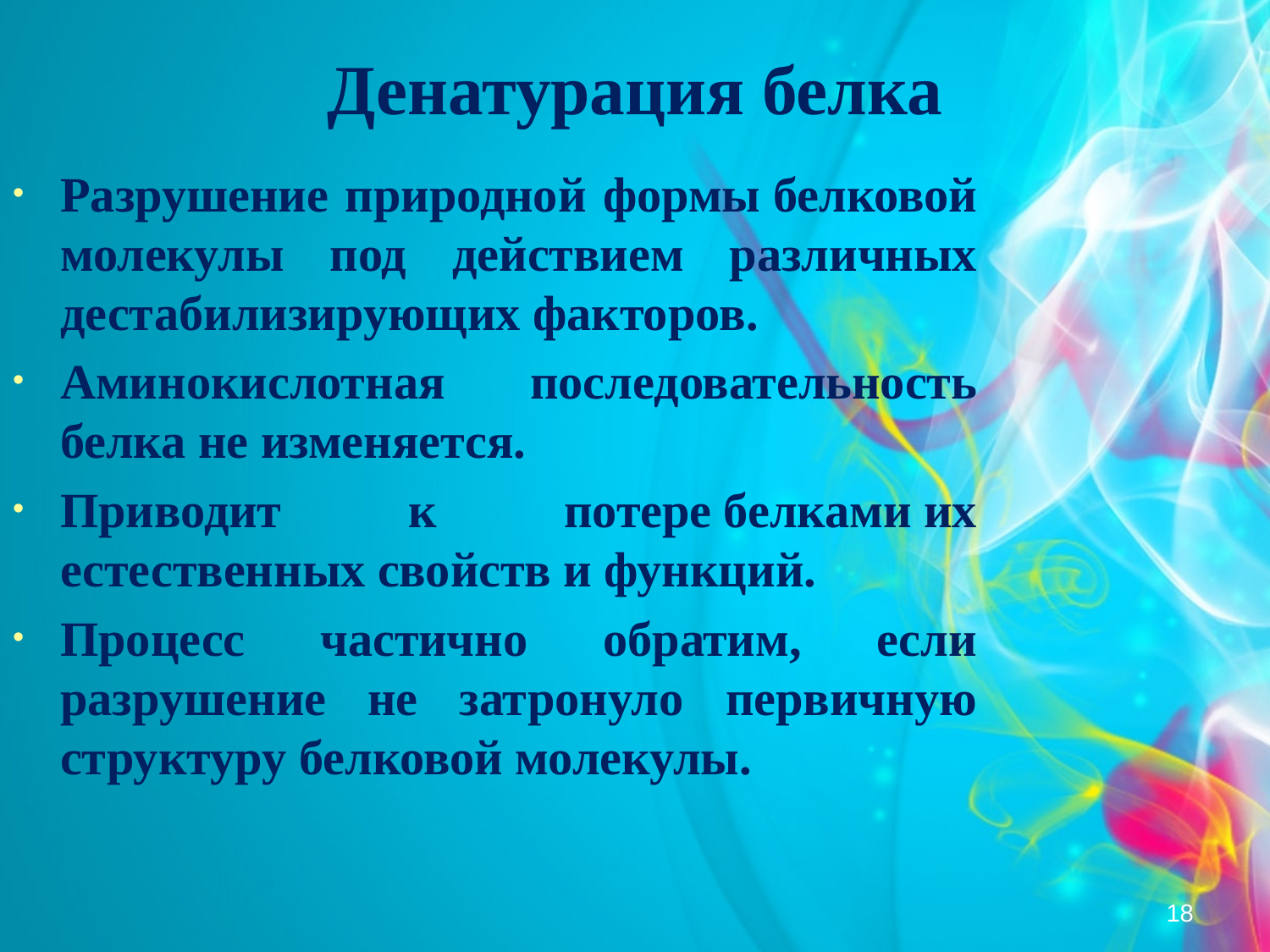

# Денатурация белка
Разрушение природной формы белковой молекулы под действием различных дестабилизирующих факторов.
Аминокислотная последовательность белка не изменяется.
Приводит к потере белками их естественных свойств и функций.
Процесс частично обратим, если разрушение не затронуло первичную структуру белковой молекулы.

18